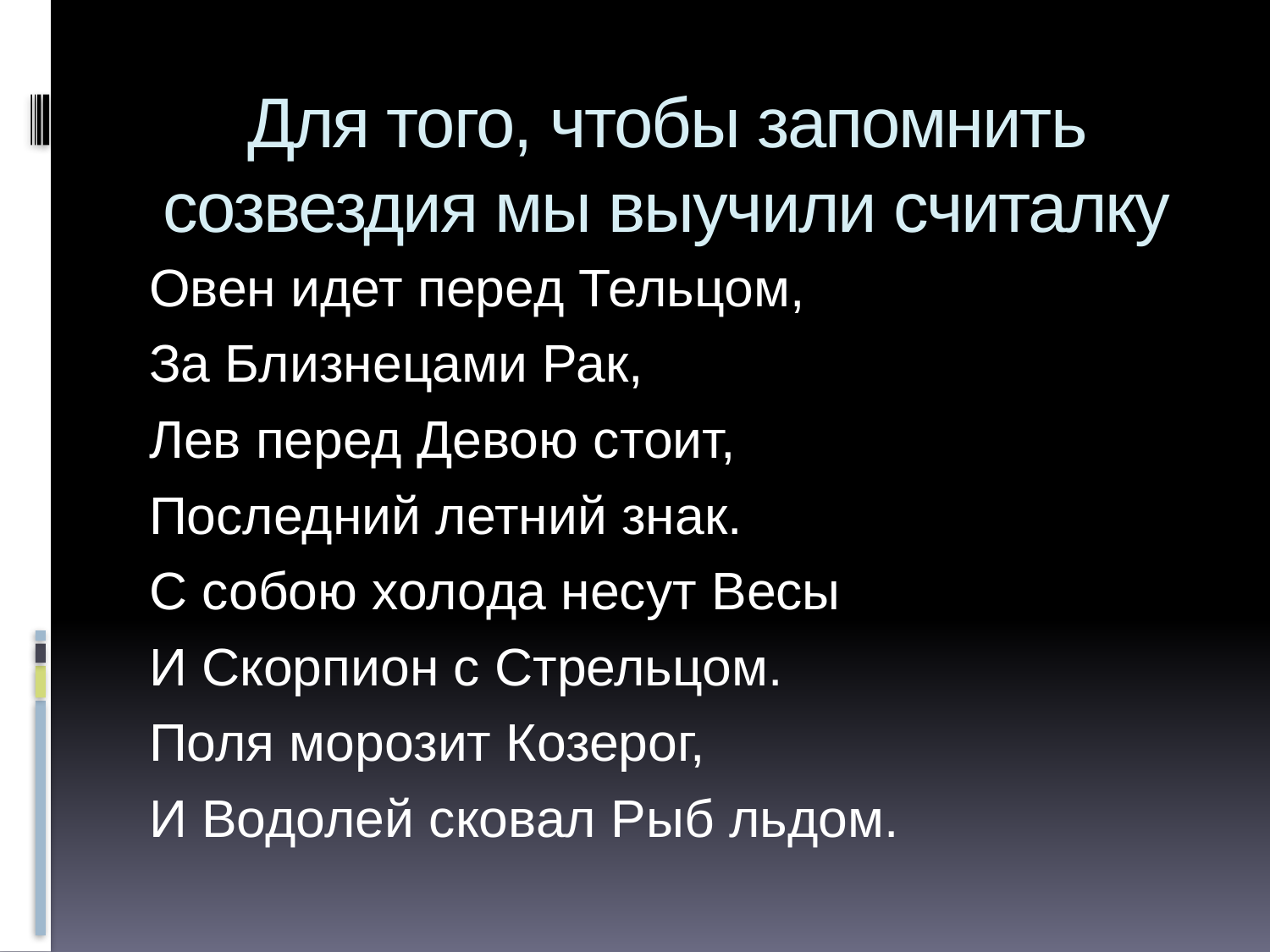

# Для того, чтобы запомнить созвездия мы выучили считалку
Овен идет перед Тельцом,
За Близнецами Рак,
Лев перед Девою стоит,
Последний летний знак.
С собою холода несут Весы
И Скорпион с Стрельцом.
Поля морозит Козерог,
И Водолей сковал Рыб льдом.